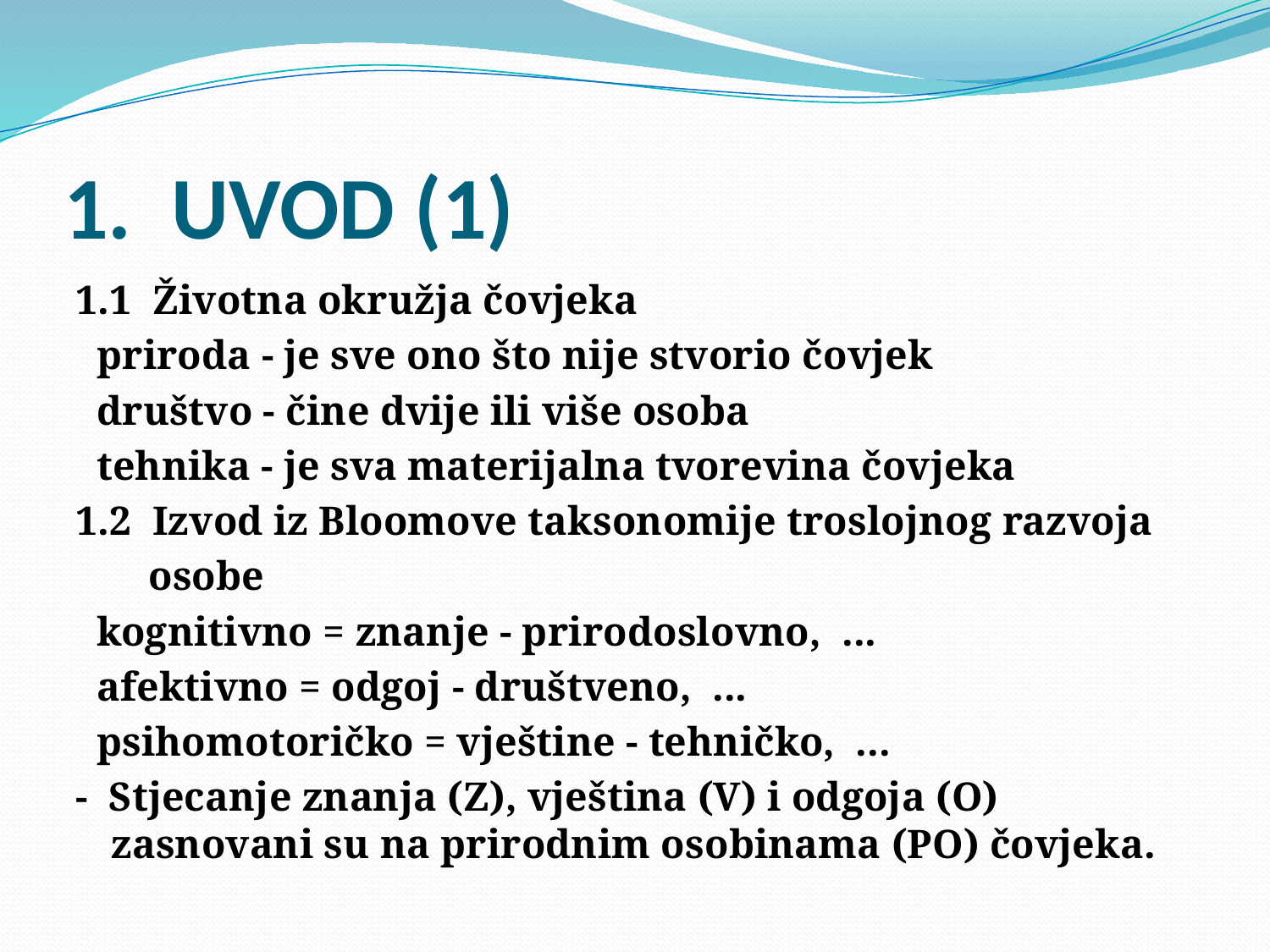

# 1.  UVOD (1)
1.1  Životna okružja čovjeka
  priroda - je sve ono što nije stvorio čovjek
  društvo - čine dvije ili više osoba
  tehnika - je sva materijalna tvorevina čovjeka
1.2  Izvod iz Bloomove taksonomije troslojnog razvoja
       osobe
  kognitivno = znanje - prirodoslovno,  ...
  afektivno = odgoj - društveno,  ...
  psihomotoričko = vještine - tehničko,  ...
-  Stjecanje znanja (Z), vještina (V) i odgoja (O) zasnovani su na prirodnim osobinama (PO) čovjeka.